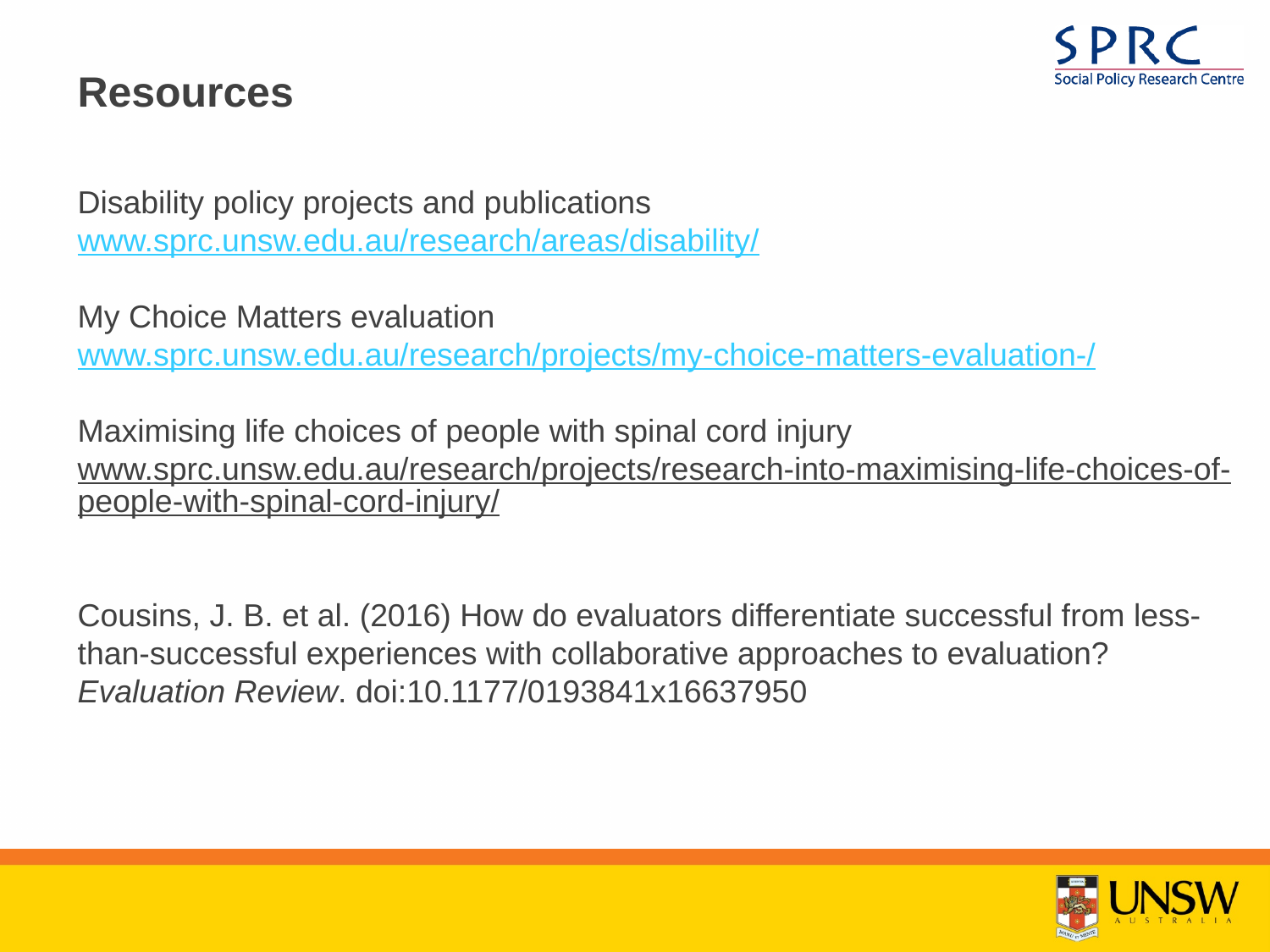

Resources
Disability policy projects and publications
www.sprc.unsw.edu.au/research/areas/disability/

My Choice Matters evaluation
www.sprc.unsw.edu.au/research/projects/my-choice-matters-evaluation-/

Maximising life choices of people with spinal cord injury
www.sprc.unsw.edu.au/research/projects/research-into-maximising-life-choices-of-people-with-spinal-cord-injury/

Cousins, J. B. et al. (2016) How do evaluators differentiate successful from less-than-successful experiences with collaborative approaches to evaluation? Evaluation Review. doi:10.1177/0193841x16637950